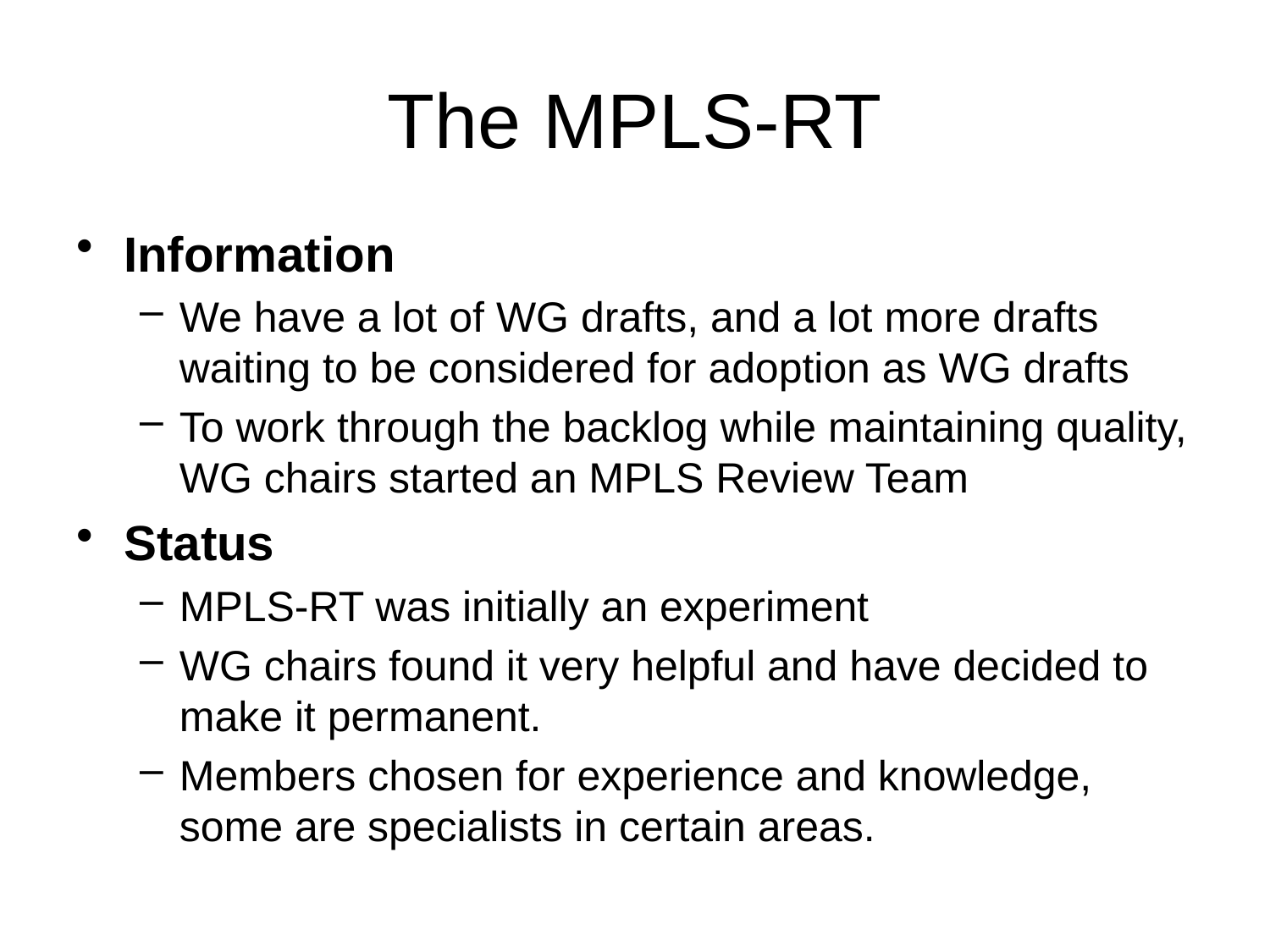

The MPLS-RT
Information
We have a lot of WG drafts, and a lot more drafts waiting to be considered for adoption as WG drafts
To work through the backlog while maintaining quality, WG chairs started an MPLS Review Team
Status
MPLS-RT was initially an experiment
WG chairs found it very helpful and have decided to make it permanent.
Members chosen for experience and knowledge, some are specialists in certain areas.